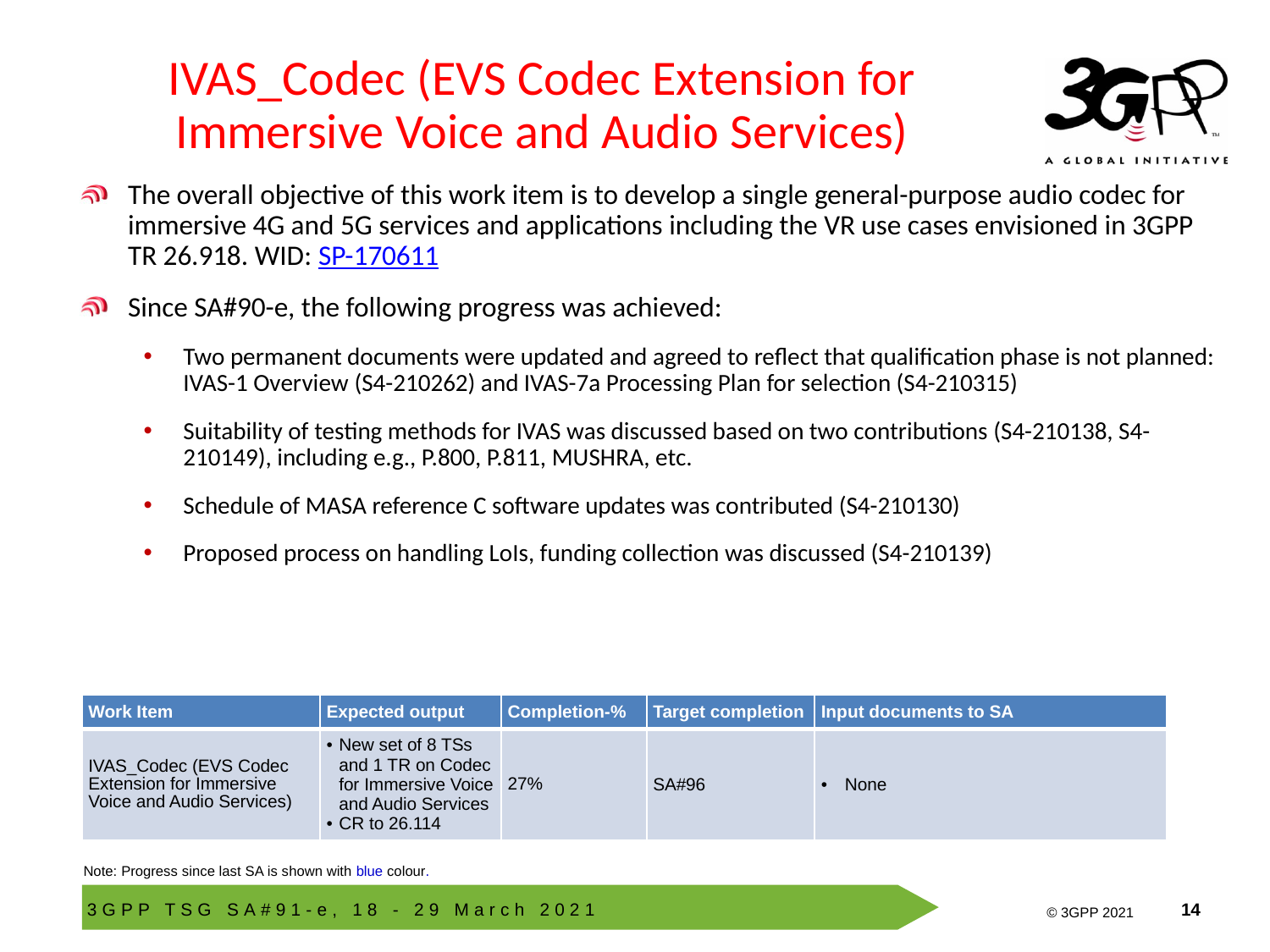

# IVAS_Codec (EVS Codec Extension for Immersive Voice and Audio Services)
The overall objective of this work item is to develop a single general-purpose audio codec for immersive 4G and 5G services and applications including the VR use cases envisioned in 3GPP TR 26.918. WID: SP-170611
Since SA#90-e, the following progress was achieved:
Two permanent documents were updated and agreed to reflect that qualification phase is not planned: IVAS-1 Overview (S4-210262) and IVAS-7a Processing Plan for selection (S4-210315)
Suitability of testing methods for IVAS was discussed based on two contributions (S4-210138, S4-210149), including e.g., P.800, P.811, MUSHRA, etc.
Schedule of MASA reference C software updates was contributed (S4-210130)
Proposed process on handling LoIs, funding collection was discussed (S4-210139)

| Work Item | Expected output | Completion-% | Target completion | Input documents to SA |
| --- | --- | --- | --- | --- |
| IVAS\_Codec (EVS Codec Extension for Immersive Voice and Audio Services) | New set of 8 TSs and 1 TR on Codec for Immersive Voice and Audio Services CR to 26.114 | 27% | SA#96 | None |
Note: Progress since last SA is shown with blue colour.